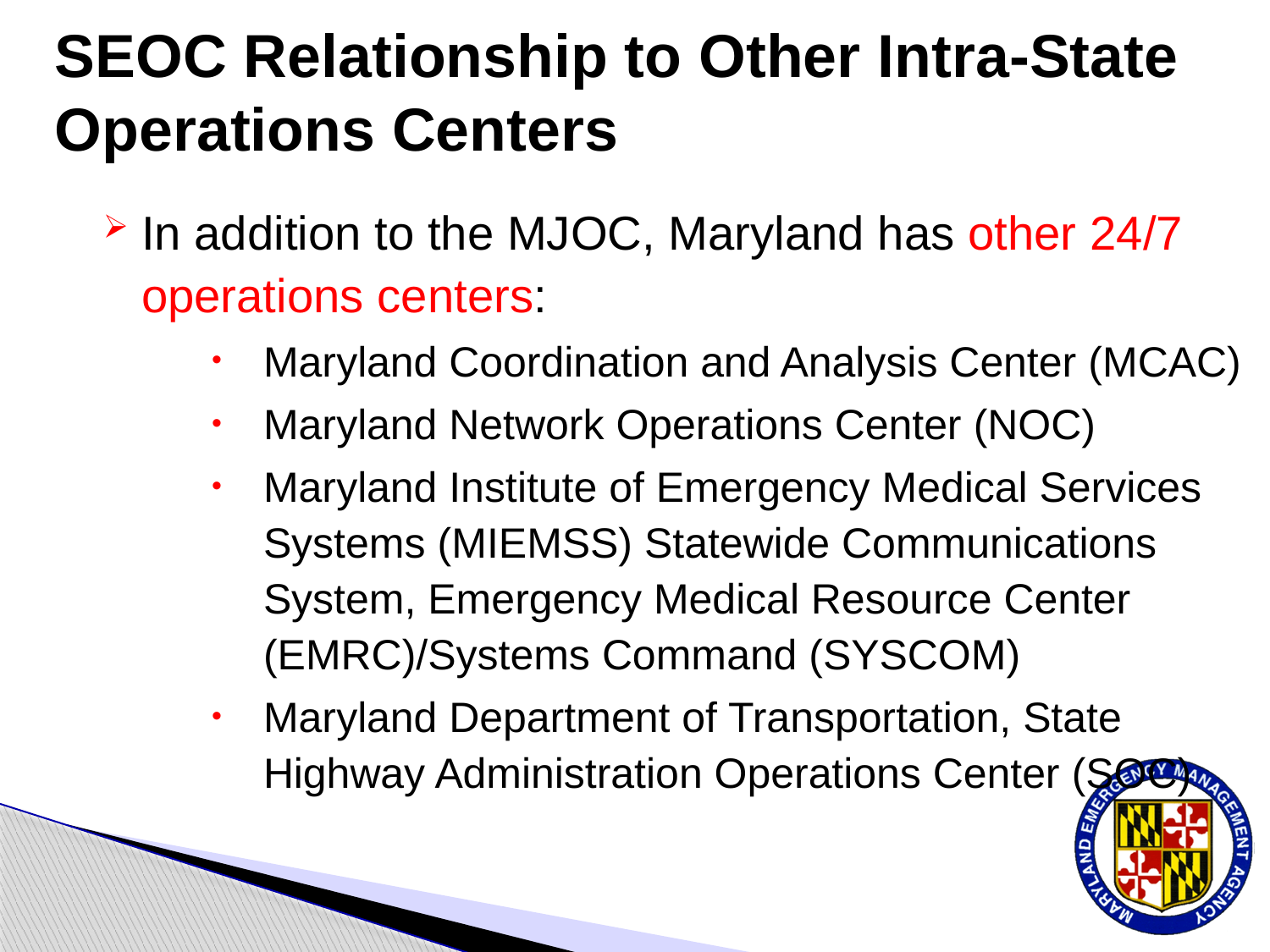

# SEOC Relationship to Other Intra-State Operations Centers
In addition to the MJOC, Maryland has other 24/7 operations centers:
Maryland Coordination and Analysis Center (MCAC)
Maryland Network Operations Center (NOC)
Maryland Institute of Emergency Medical Services Systems (MIEMSS) Statewide Communications System, Emergency Medical Resource Center (EMRC)/Systems Command (SYSCOM)
Maryland Department of Transportation, State Highway Administration Operations Center (SOC)